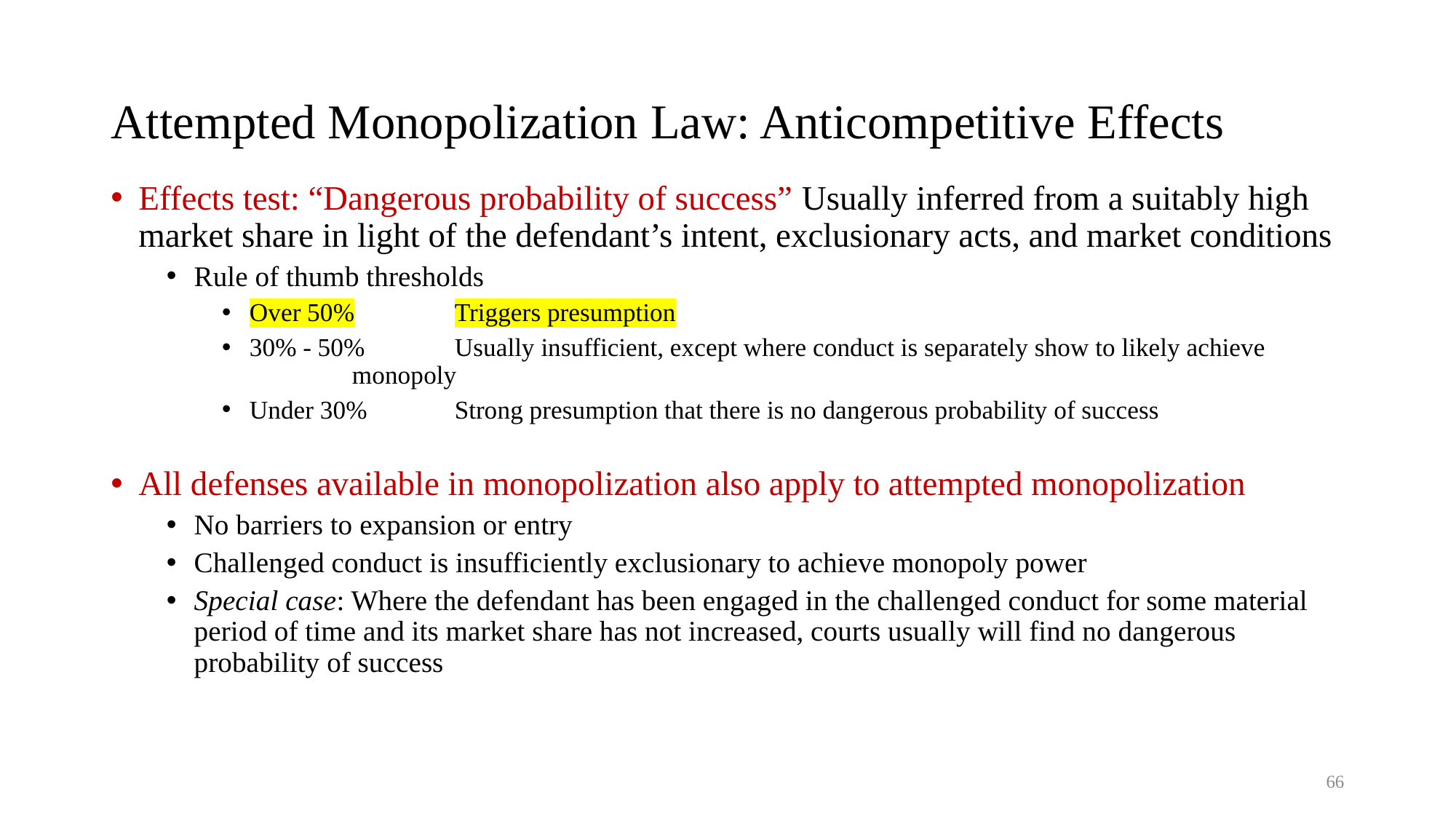

# Attempted Monopolization Law: Anticompetitive Effects
Effects test: “Dangerous probability of success” Usually inferred from a suitably high market share in light of the defendant’s intent, exclusionary acts, and market conditions
Rule of thumb thresholds
Over 50%	Triggers presumption
30% - 50%	Usually insufficient, except where conduct is separately show to likely achieve 	                		monopoly
Under 30%	Strong presumption that there is no dangerous probability of success
All defenses available in monopolization also apply to attempted monopolization
No barriers to expansion or entry
Challenged conduct is insufficiently exclusionary to achieve monopoly power
Special case: Where the defendant has been engaged in the challenged conduct for some material period of time and its market share has not increased, courts usually will find no dangerous probability of success

66